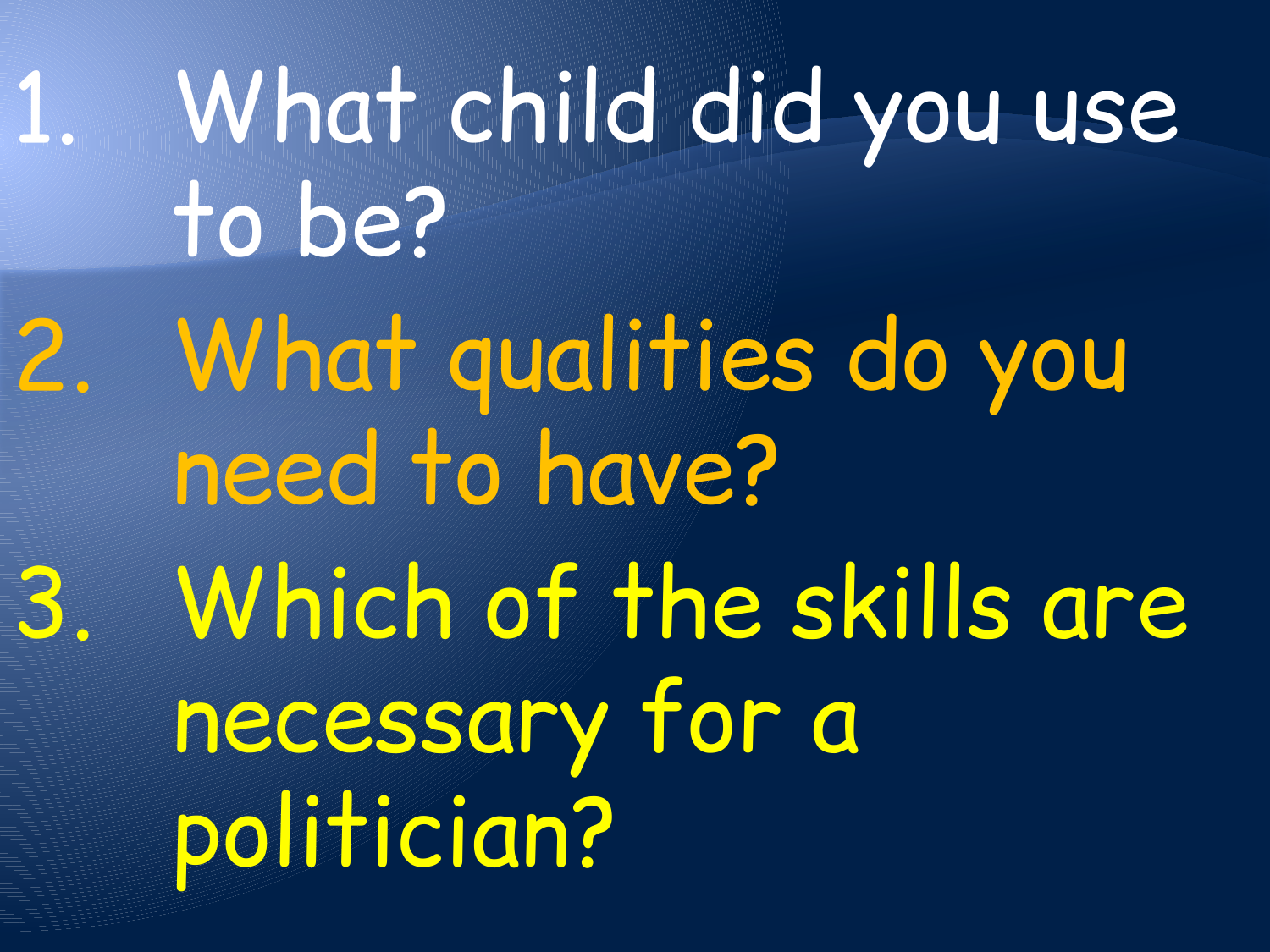

What child did you use to be?
What qualities do you need to have?
Which of the skills are necessary for a politician?